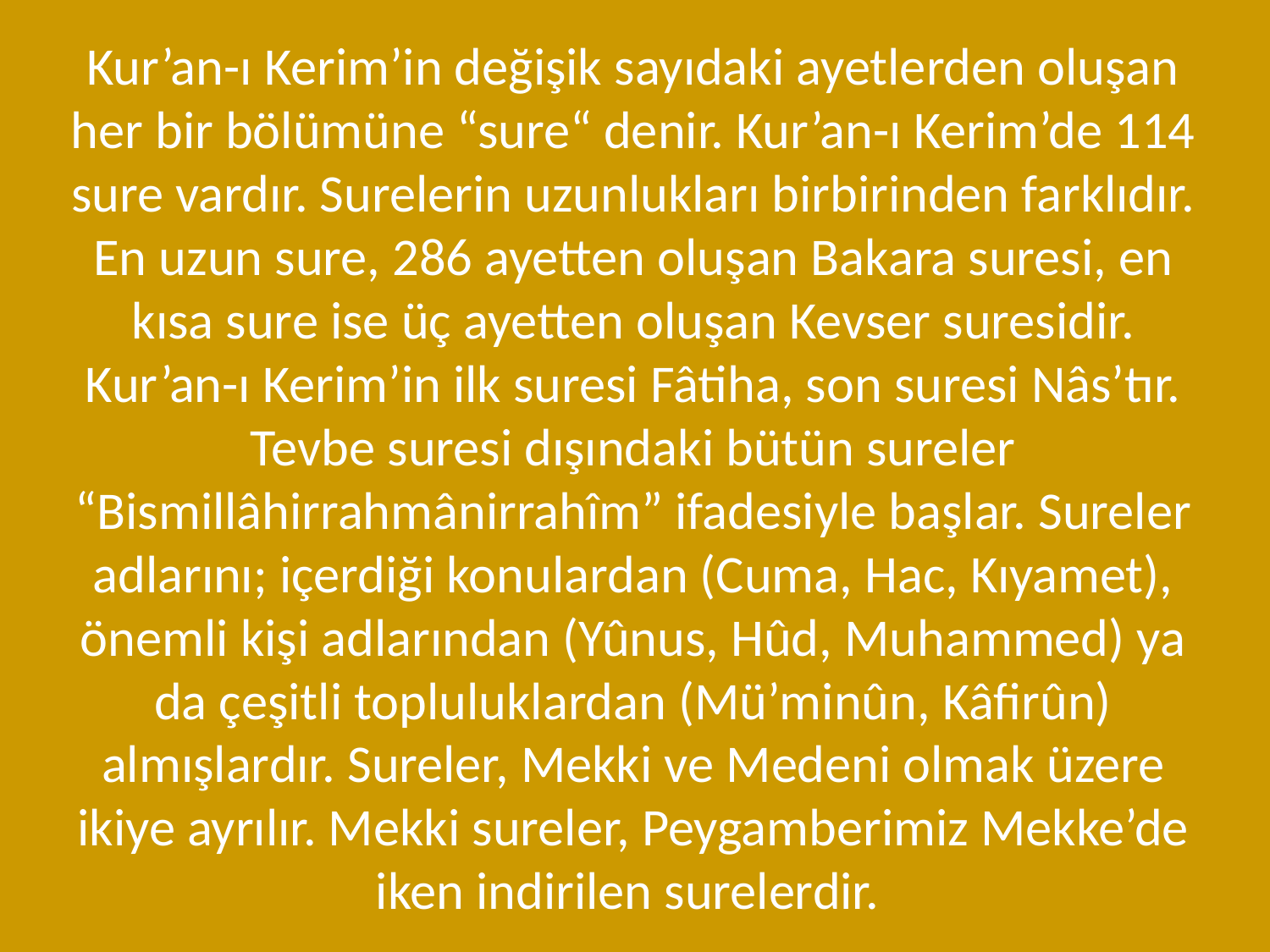

Kur’an-ı Kerim’in değişik sayıdaki ayetlerden oluşan her bir bölümüne “sure“ denir. Kur’an-ı Kerim’de 114 sure vardır. Surelerin uzunlukları birbirinden farklıdır. En uzun sure, 286 ayetten oluşan Bakara suresi, en kısa sure ise üç ayetten oluşan Kevser suresidir. Kur’an-ı Kerim’in ilk suresi Fâtiha, son suresi Nâs’tır. Tevbe suresi dışındaki bütün sureler “Bismillâhirrahmânirrahîm” ifadesiyle başlar. Sureler adlarını; içerdiği konulardan (Cuma, Hac, Kıyamet), önemli kişi adlarından (Yûnus, Hûd, Muhammed) ya da çeşitli topluluklardan (Mü’minûn, Kâfirûn) almışlardır. Sureler, Mekki ve Medeni olmak üzere ikiye ayrılır. Mekki sureler, Peygamberimiz Mekke’de iken indirilen surelerdir.